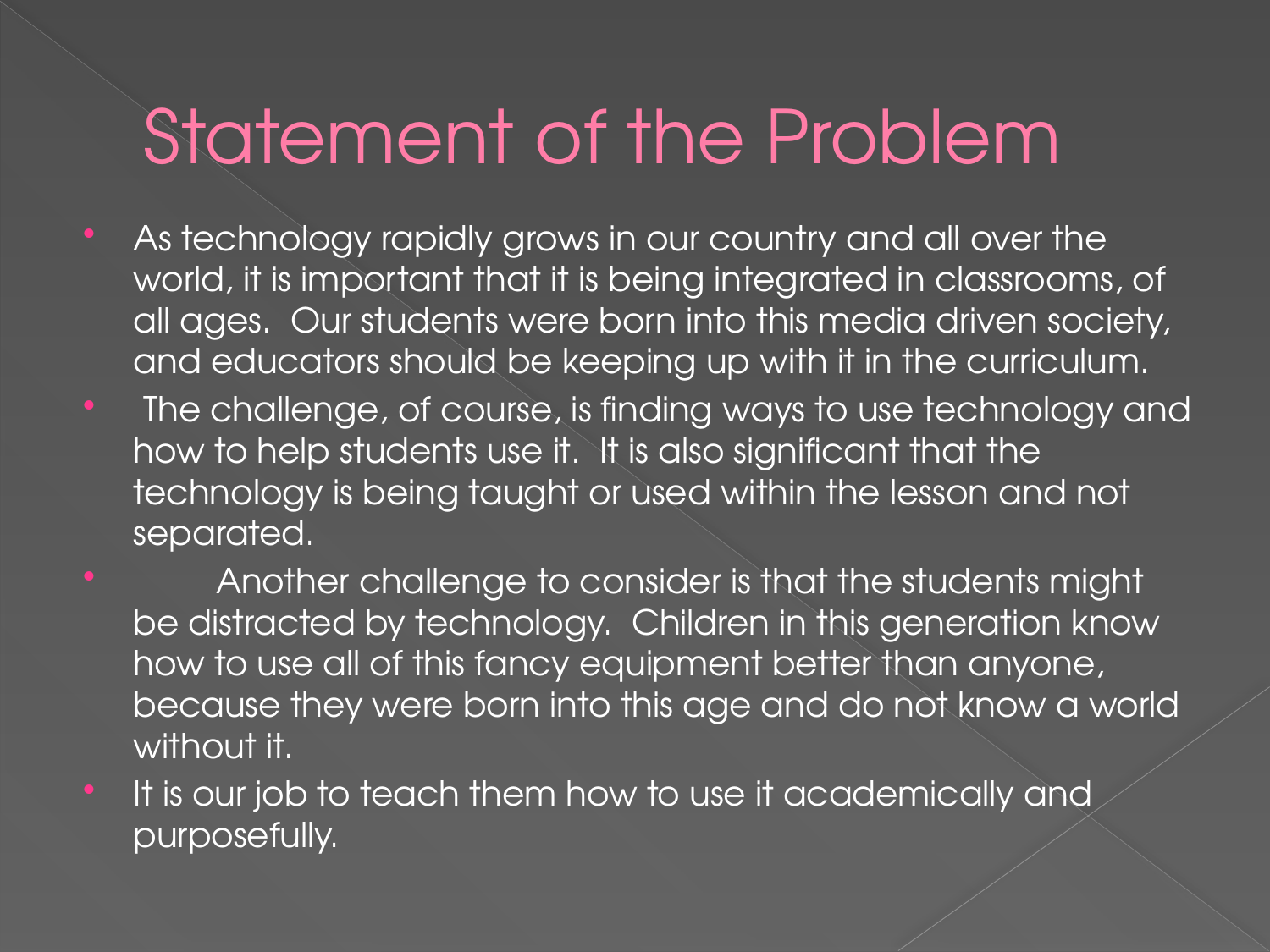

# Statement of the Problem
As technology rapidly grows in our country and all over the world, it is important that it is being integrated in classrooms, of all ages.  Our students were born into this media driven society, and educators should be keeping up with it in the curriculum.
 The challenge, of course, is finding ways to use technology and how to help students use it.  It is also significant that the technology is being taught or used within the lesson and not separated.
	Another challenge to consider is that the students might be distracted by technology.  Children in this generation know how to use all of this fancy equipment better than anyone, because they were born into this age and do not know a world without it.
It is our job to teach them how to use it academically and purposefully.